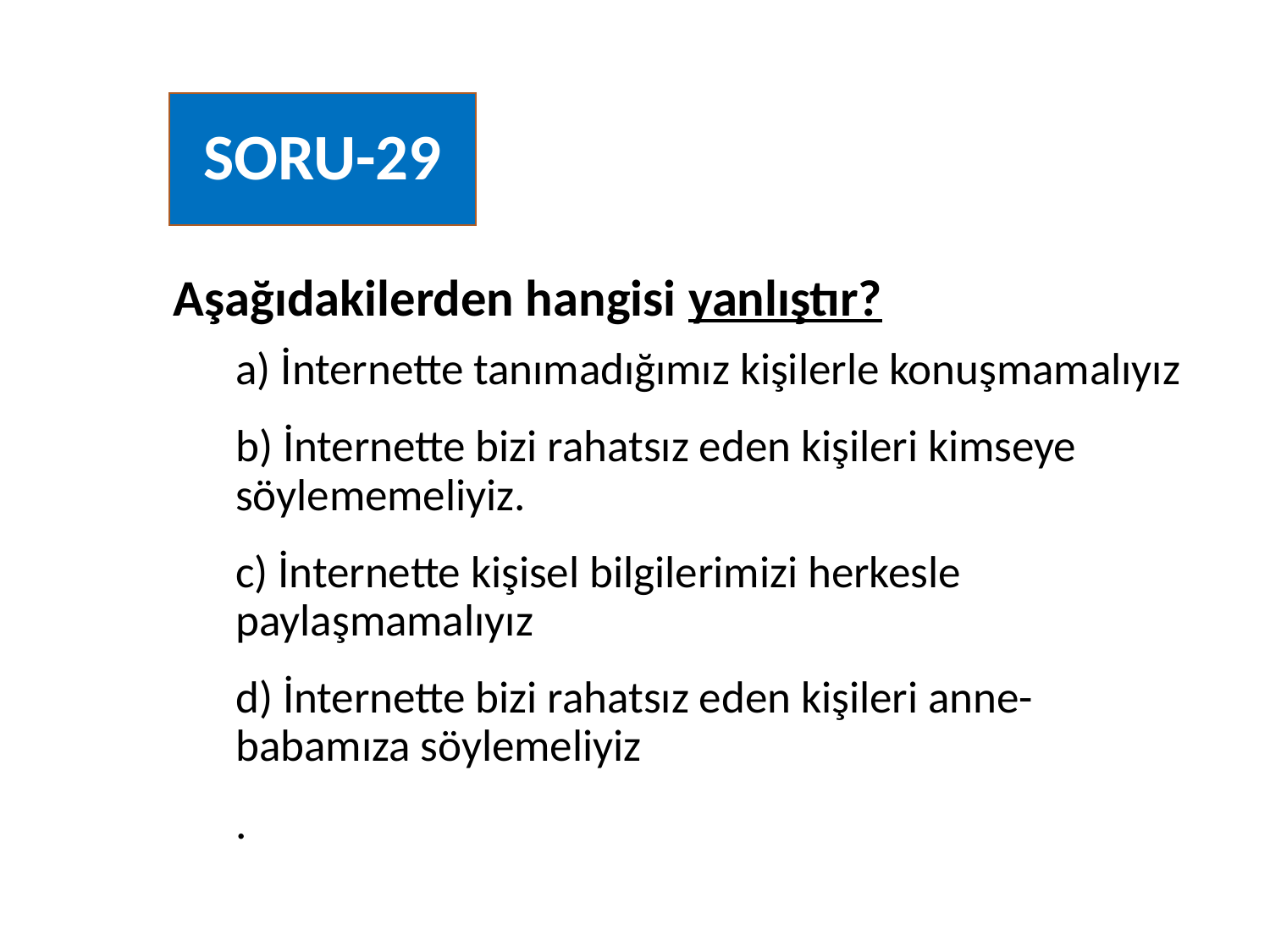

# SORU-29
Aşağıdakilerden hangisi yanlıştır?
a) İnternette tanımadığımız kişilerle konuşmamalıyız
b) İnternette bizi rahatsız eden kişileri kimseye söylememeliyiz.
c) İnternette kişisel bilgilerimizi herkesle paylaşmamalıyız
d) İnternette bizi rahatsız eden kişileri anne-babamıza söylemeliyiz
.